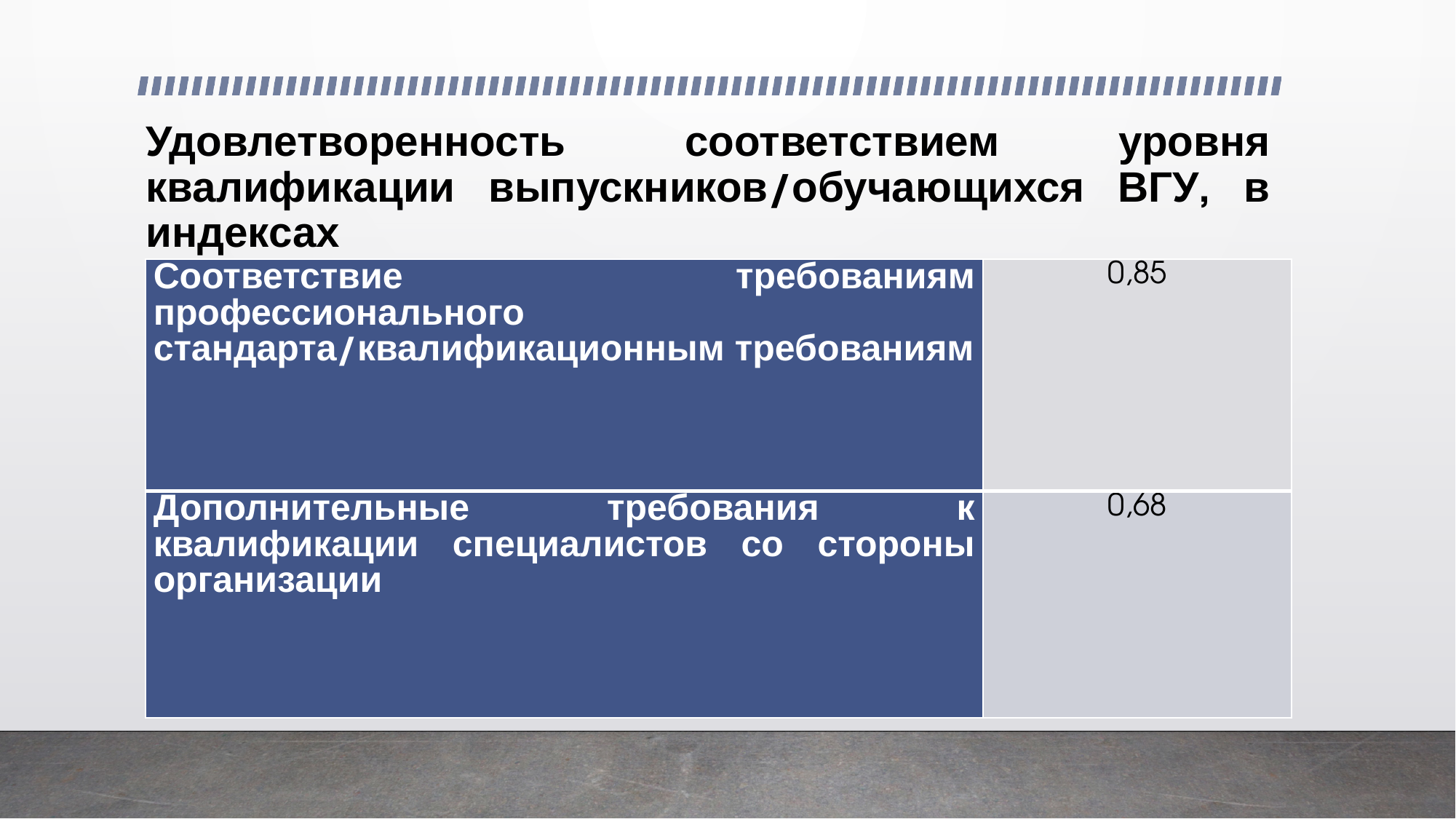

# Удовлетворенность соответствием уровня квалификации выпускников/обучающихся ВГУ, в индексах
| Соответствие требованиям профессионального стандарта/квалификационным требованиям | 0,85 |
| --- | --- |
| Дополнительные требования к квалификации специалистов со стороны организации | 0,68 |